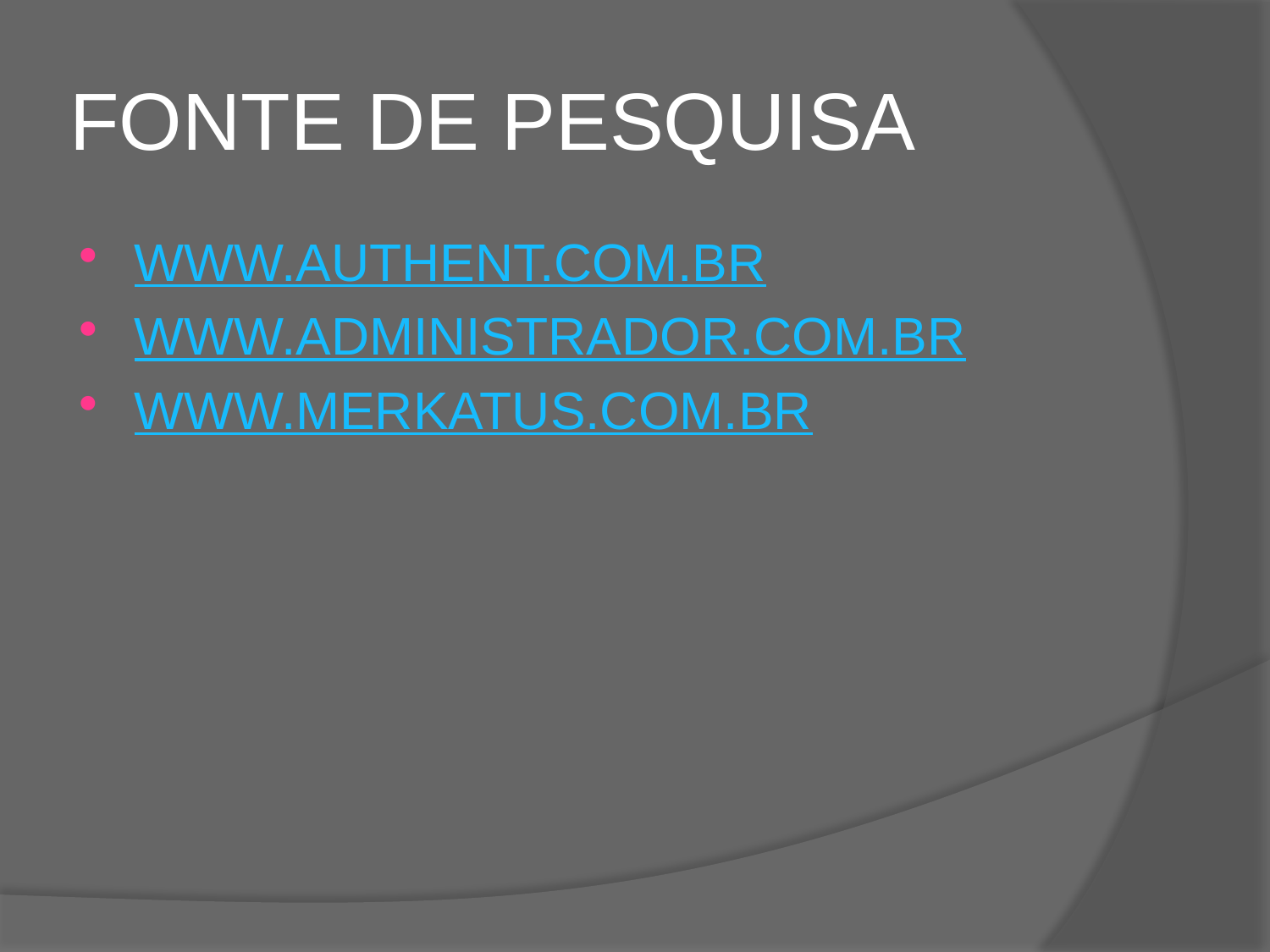

# FONTE DE PESQUISA
WWW.AUTHENT.COM.BR
WWW.ADMINISTRADOR.COM.BR
WWW.MERKATUS.COM.BR